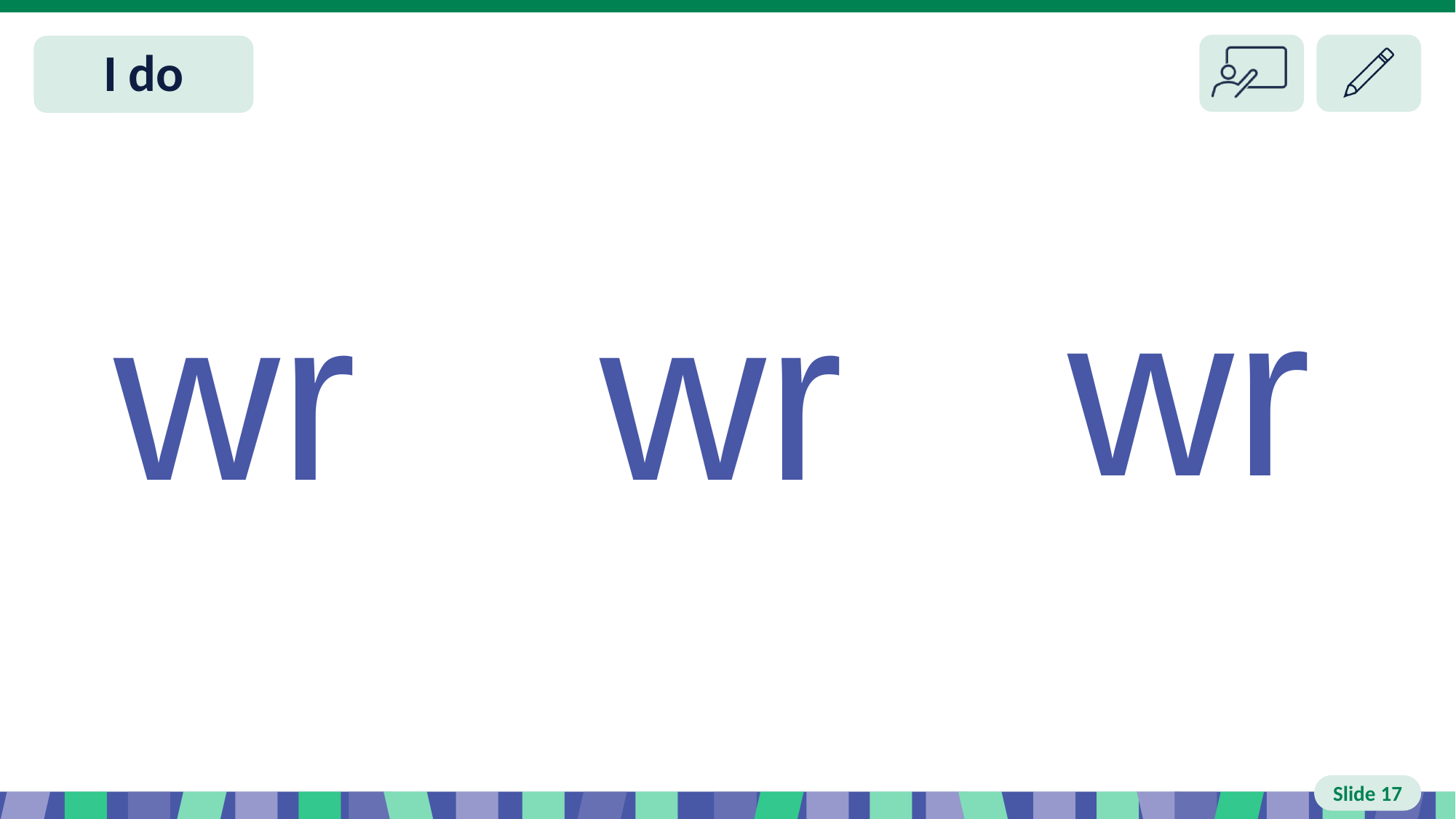

Slide 17 I do
 wr
wr
 wr